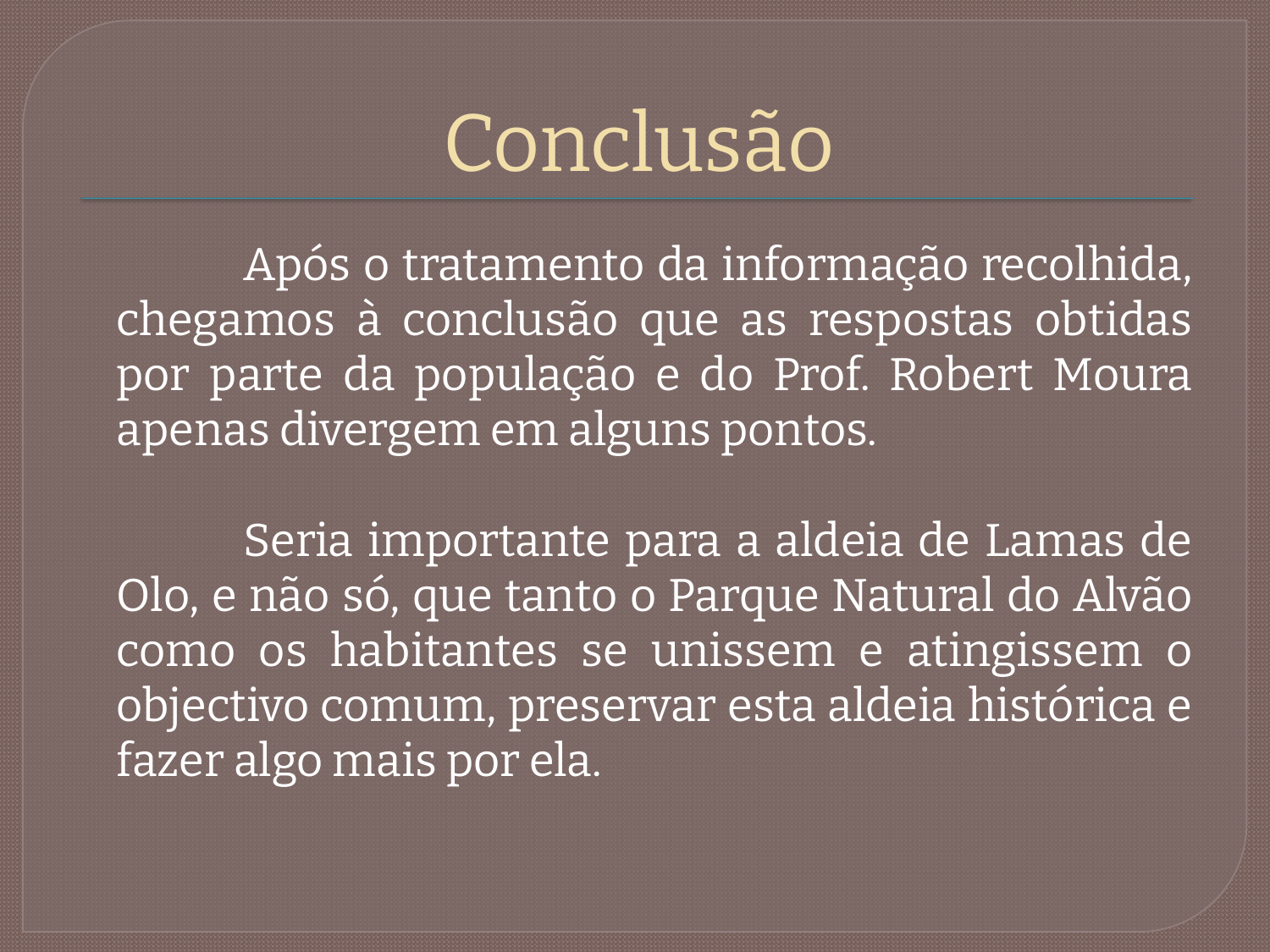

# Conclusão
		Após o tratamento da informação recolhida, chegamos à conclusão que as respostas obtidas por parte da população e do Prof. Robert Moura apenas divergem em alguns pontos.

		Seria importante para a aldeia de Lamas de Olo, e não só, que tanto o Parque Natural do Alvão como os habitantes se unissem e atingissem o objectivo comum, preservar esta aldeia histórica e fazer algo mais por ela.